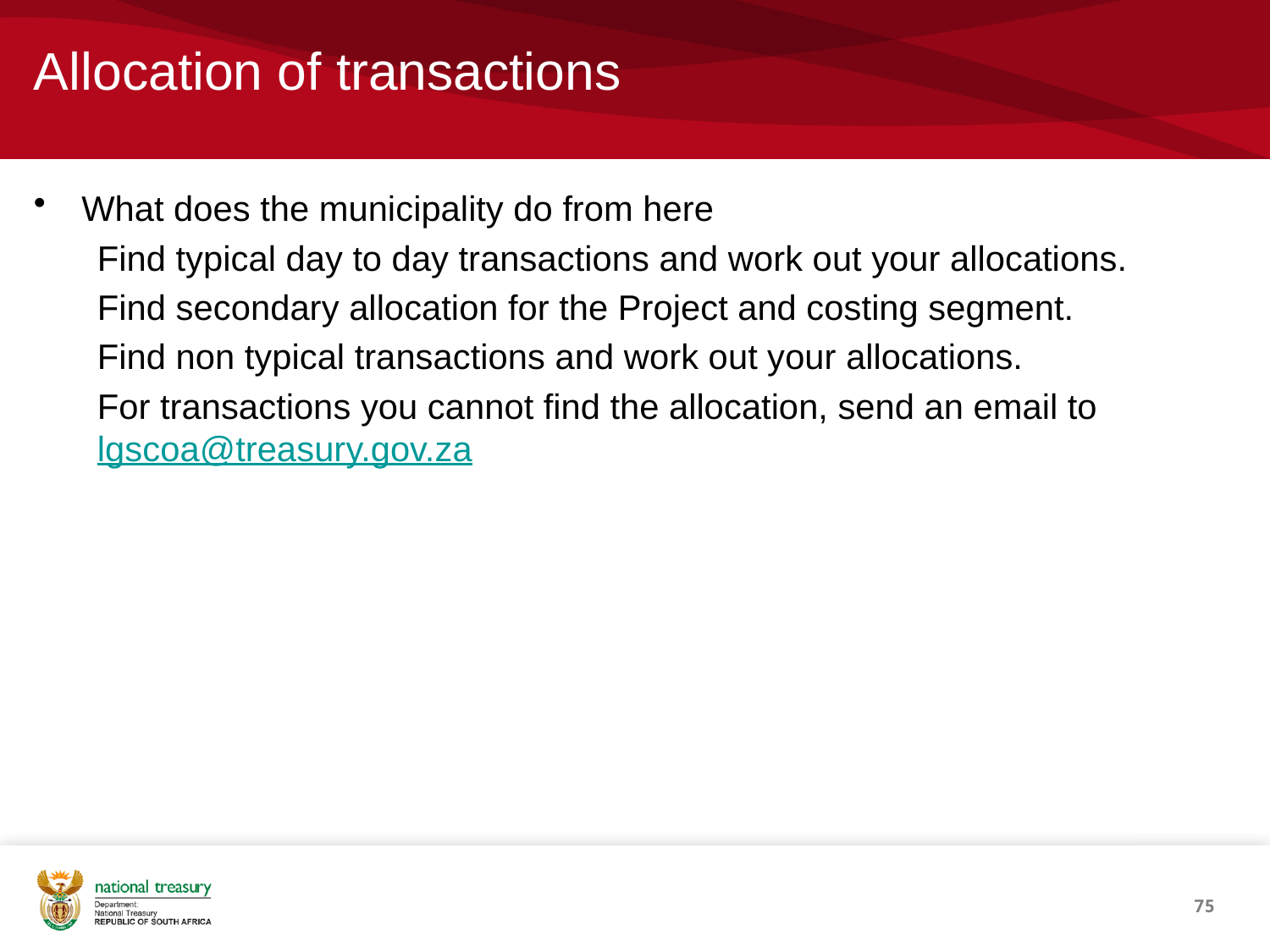

# Allocation of transactions
What does the municipality do from here
Find typical day to day transactions and work out your allocations.
Find secondary allocation for the Project and costing segment.
Find non typical transactions and work out your allocations.
For transactions you cannot find the allocation, send an email to lgscoa@treasury.gov.za

75